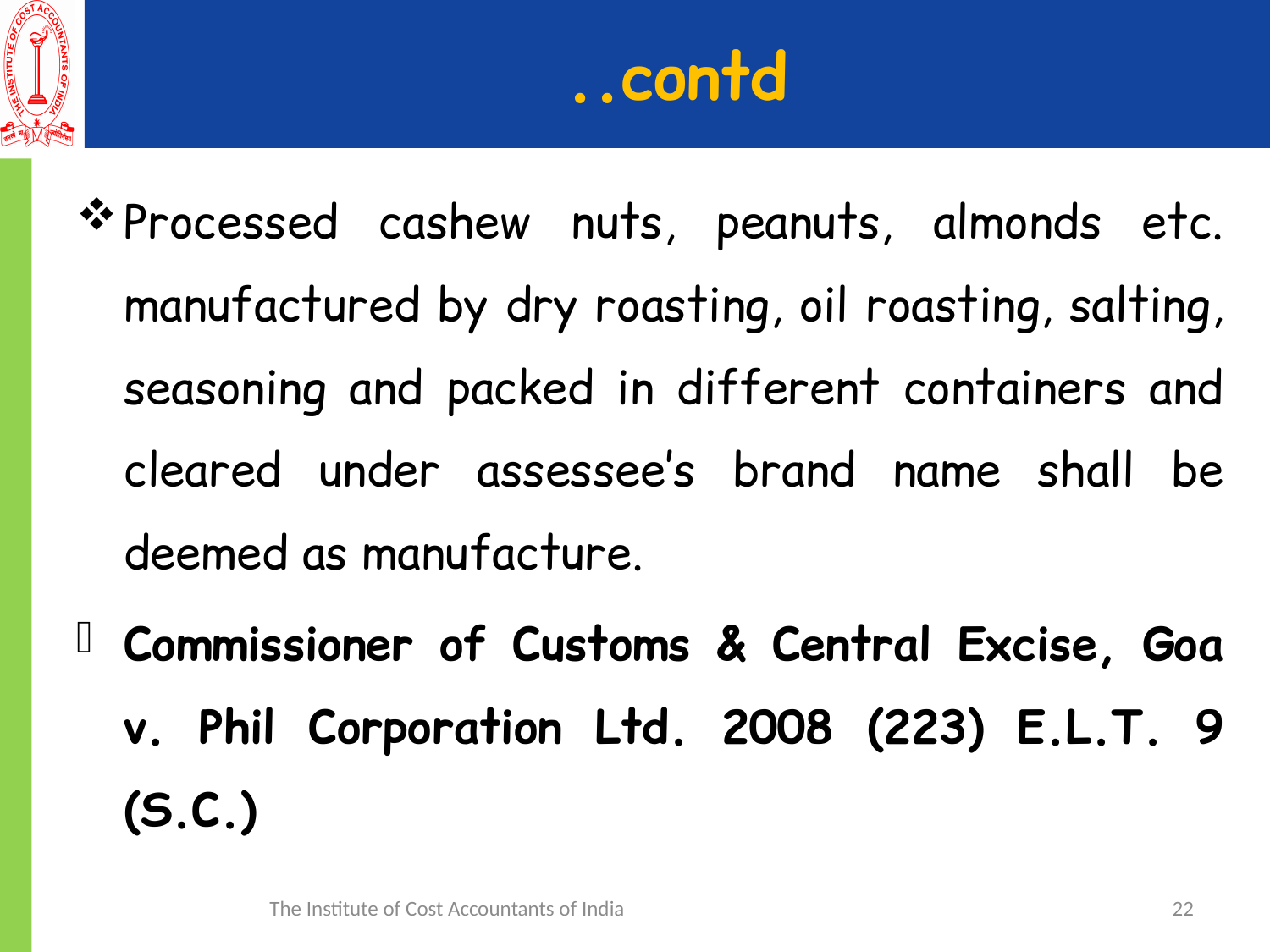

# ..contd
Processed cashew nuts, peanuts, almonds etc. manufactured by dry roasting, oil roasting, salting, seasoning and packed in different containers and cleared under assessee’s brand name shall be deemed as manufacture.
Commissioner of Customs & Central Excise, Goa v. Phil Corporation Ltd. 2008 (223) E.L.T. 9 (S.C.)

The Institute of Cost Accountants of India
22